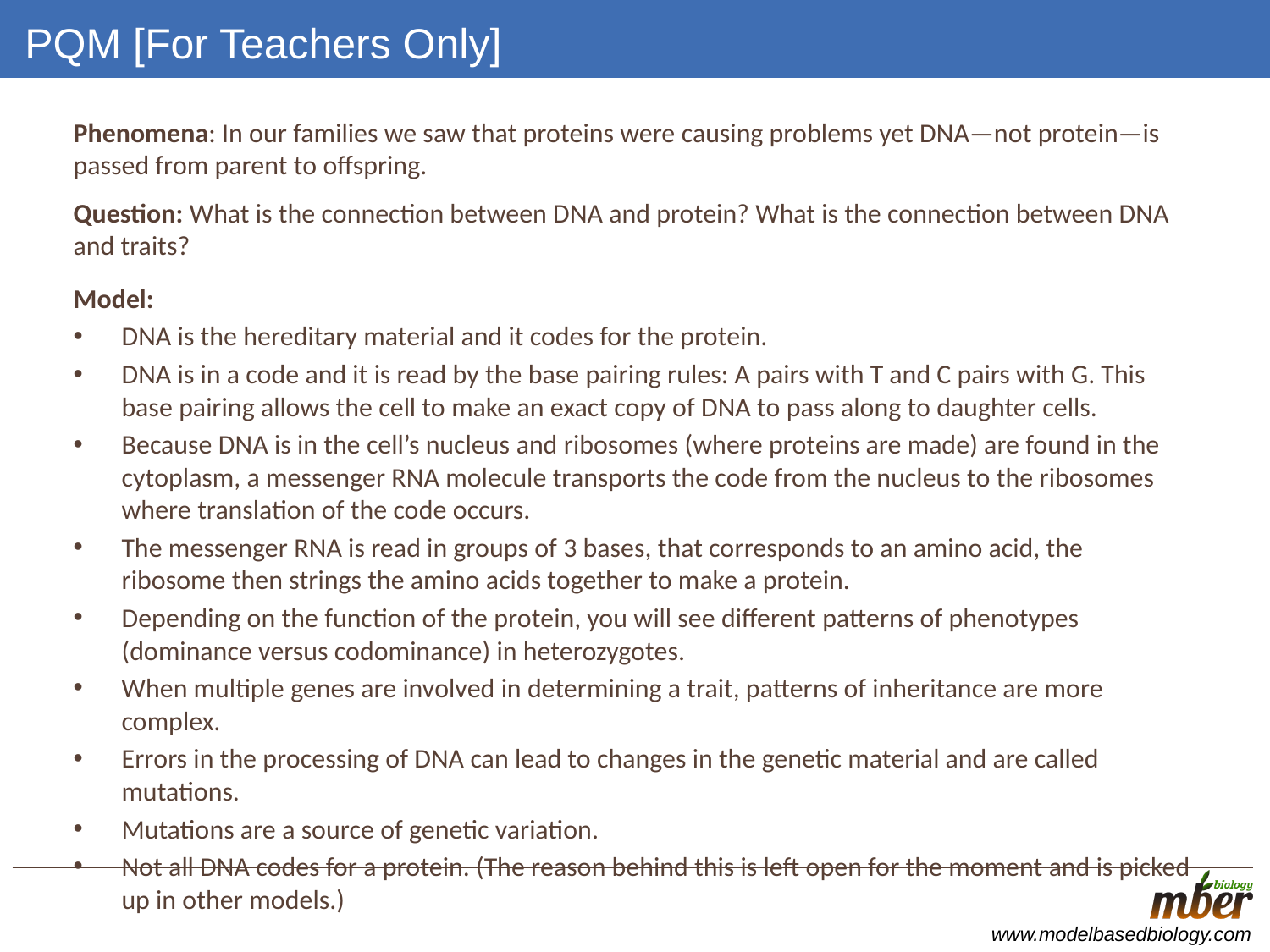

# PQM [For Teachers Only]
Phenomena: In our families we saw that proteins were causing problems yet DNA—not protein—is passed from parent to offspring.
Question: What is the connection between DNA and protein? What is the connection between DNA and traits?
Model:
DNA is the hereditary material and it codes for the protein.
DNA is in a code and it is read by the base pairing rules: A pairs with T and C pairs with G. This base pairing allows the cell to make an exact copy of DNA to pass along to daughter cells.
Because DNA is in the cell’s nucleus and ribosomes (where proteins are made) are found in the cytoplasm, a messenger RNA molecule transports the code from the nucleus to the ribosomes where translation of the code occurs.
The messenger RNA is read in groups of 3 bases, that corresponds to an amino acid, the ribosome then strings the amino acids together to make a protein.
Depending on the function of the protein, you will see different patterns of phenotypes (dominance versus codominance) in heterozygotes.
When multiple genes are involved in determining a trait, patterns of inheritance are more complex.
Errors in the processing of DNA can lead to changes in the genetic material and are called mutations.
Mutations are a source of genetic variation.
Not all DNA codes for a protein. (The reason behind this is left open for the moment and is picked up in other models.)